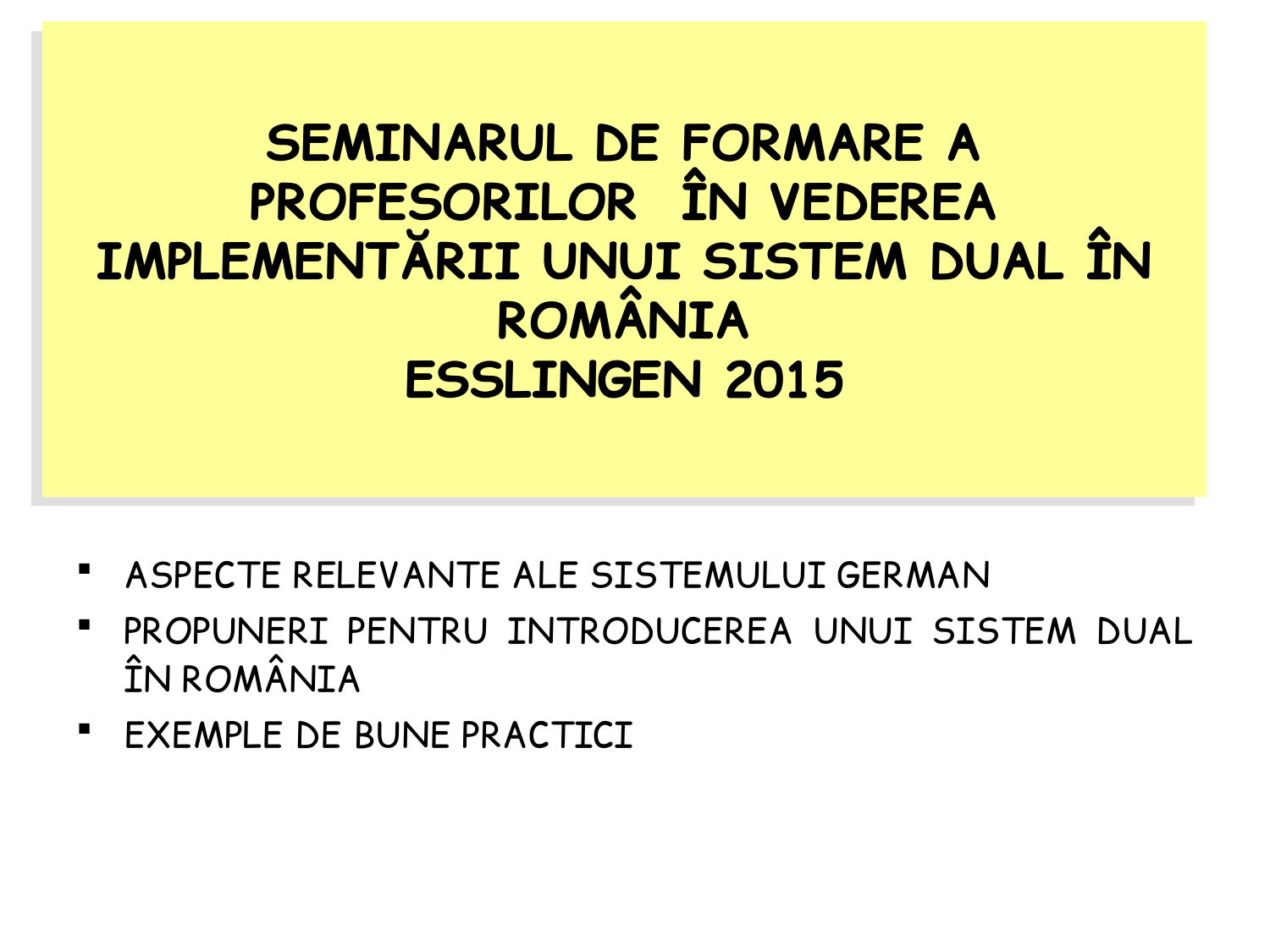

Seminarul de formare a
profesorilor  în vederea implementării unui sistem dual în România
Esslingen 2015
#
Aspecte relevante ale sistemului german
Propuneri pentru introducerea unui sistem dual în România
Exemple de bune practici